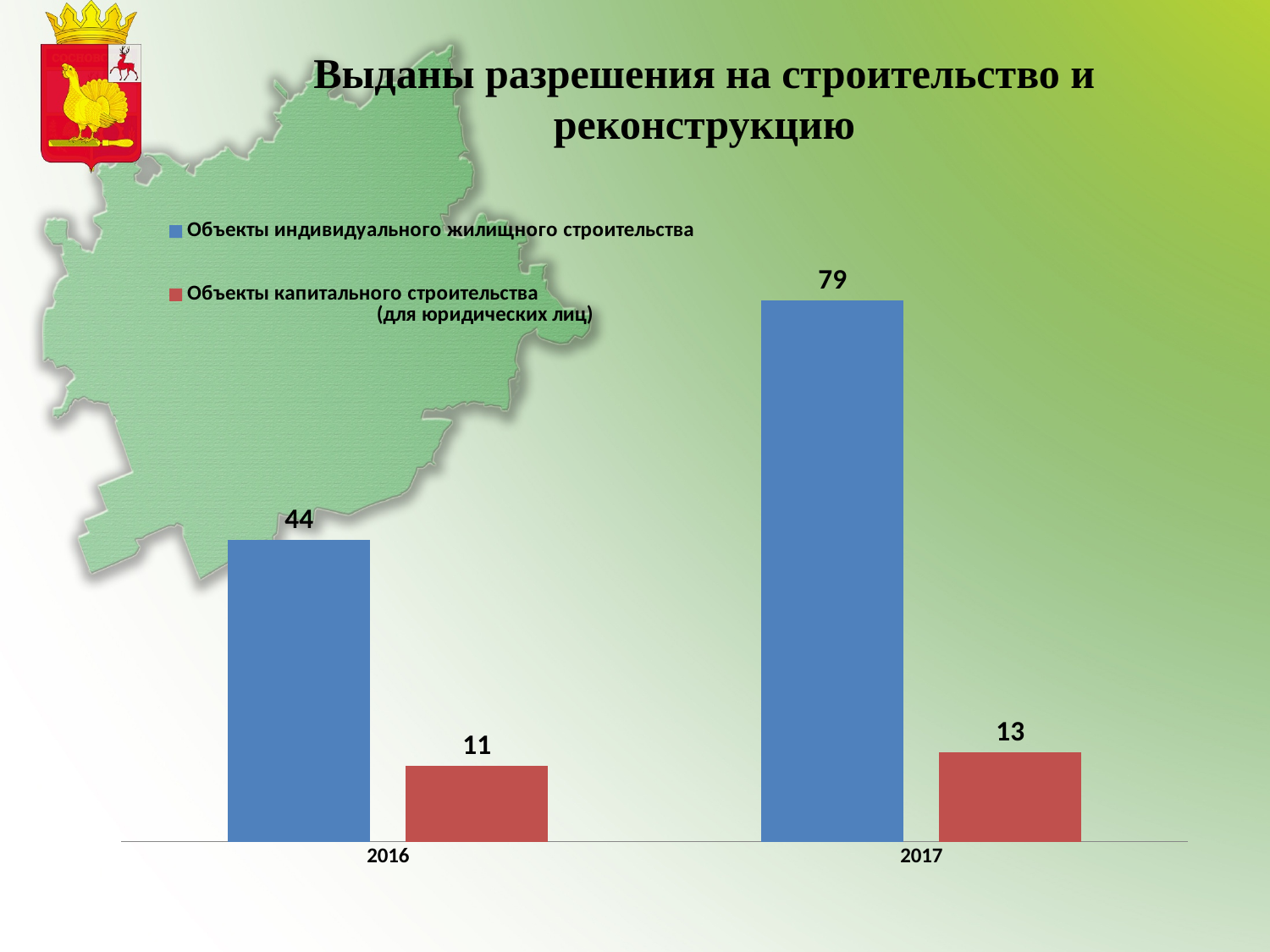

Выданы разрешения на строительство и реконструкцию

### Chart

| Category | Объекты индивидуального жилищного строительства | Объекты капитального строительства                                                                                                            (для юридических лиц) |
|---|---|---|
| 2016 | 44.0 | 11.0 |
| 2017 | 79.0 | 13.0 |